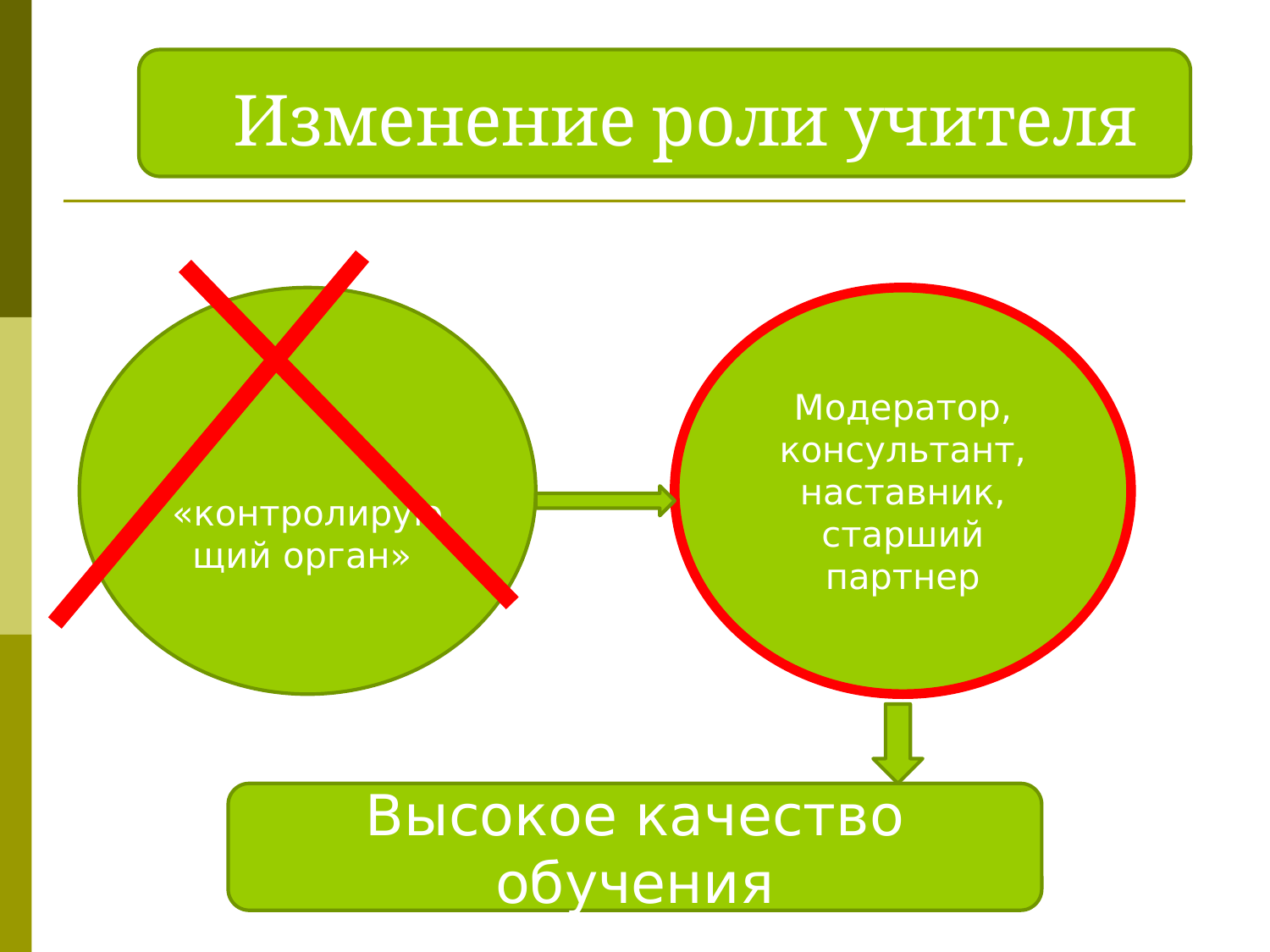

Изменение роли учителя

«контролирующий орган»
Модератор, консультант, наставник, старший партнер

Высокое качество обучения